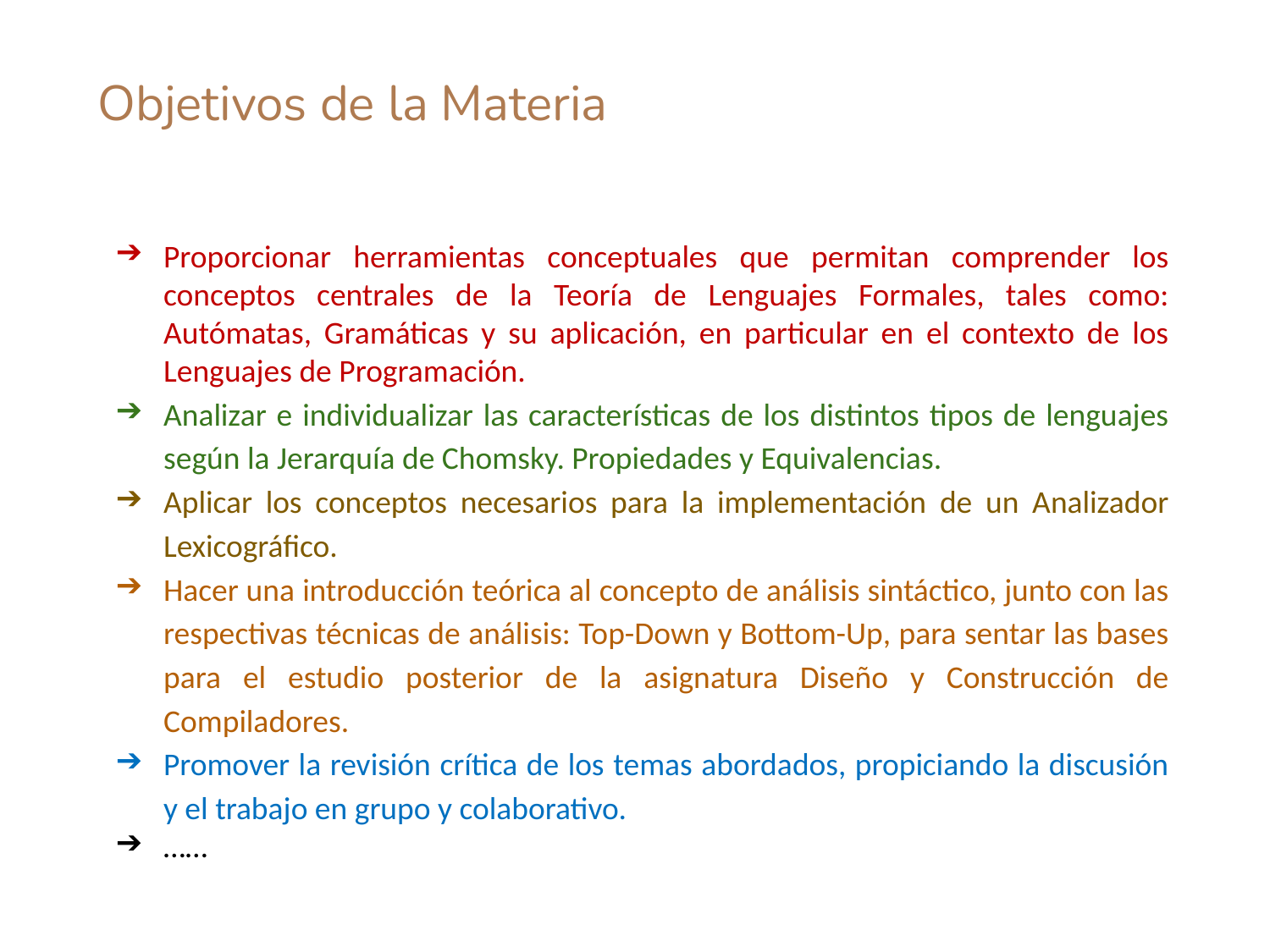

# Objetivos de la Materia
Proporcionar herramientas conceptuales que permitan comprender los conceptos centrales de la Teoría de Lenguajes Formales, tales como: Autómatas, Gramáticas y su aplicación, en particular en el contexto de los Lenguajes de Programación.
Analizar e individualizar las características de los distintos tipos de lenguajes según la Jerarquía de Chomsky. Propiedades y Equivalencias.
Aplicar los conceptos necesarios para la implementación de un Analizador Lexicográfico.
Hacer una introducción teórica al concepto de análisis sintáctico, junto con las respectivas técnicas de análisis: Top-Down y Bottom-Up, para sentar las bases para el estudio posterior de la asignatura Diseño y Construcción de Compiladores.
Promover la revisión crítica de los temas abordados, propiciando la discusión y el trabajo en grupo y colaborativo.
……
Proporcionar herramientas conceptuales que permitan comprender los conceptos centrales de la Teoría de Lenguajes Formales, tales como: Autómatas, Gramáticas y su aplicación, en particular en el contexto de los Lenguajes de Programación.
Analizar e individualizar las características de los distintos tipos de lenguajes según la Jerarquía de Chomsky. Propiedades y Equivalencias.
Aplicar los conceptos necesarios para la implementación de un Analizador Lexicográfico.
Hacer una introducción teórica al concepto de análisis sintáctico, junto con las respectivas técnicas de análisis: Top-Down y Bottom-Up, para sentar las bases para el estudio posterior de la asignatura Diseño y Construcción de Compiladores.
Promover la revisión crítica de los temas abordados, propiciando la discusión y el trabajo en grupo y colaborativo.